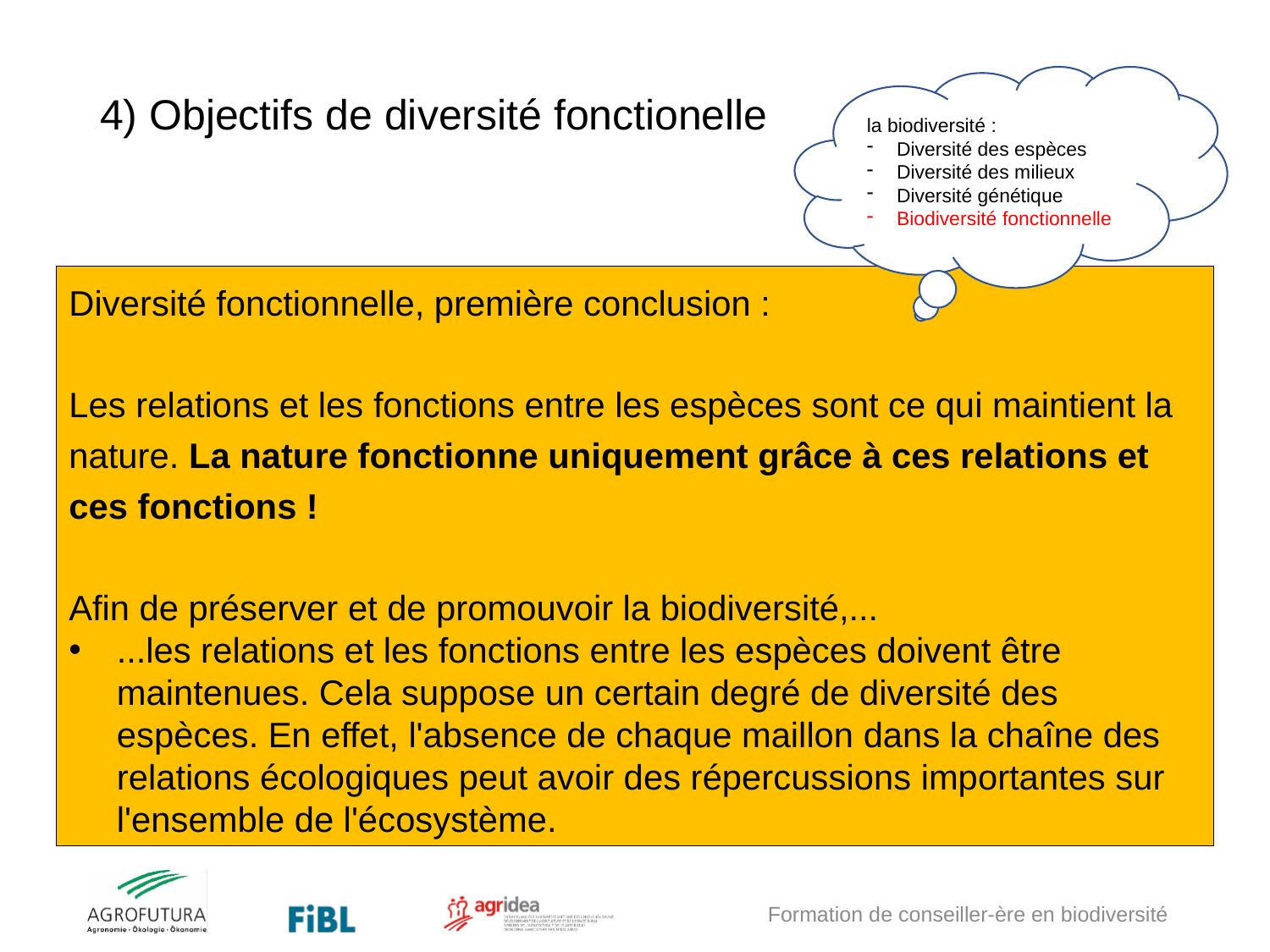

# 4) Objectifs de diversité fonctionelle
la biodiversité :
Diversité des espèces
Diversité des milieux
Diversité génétique
Biodiversité fonctionnelle
Diversité fonctionnelle, première conclusion :

Les relations et les fonctions entre les espèces sont ce qui maintient la nature. La nature fonctionne uniquement grâce à ces relations et ces fonctions !

Afin de préserver et de promouvoir la biodiversité,...
...les relations et les fonctions entre les espèces doivent être maintenues. Cela suppose un certain degré de diversité des espèces. En effet, l'absence de chaque maillon dans la chaîne des relations écologiques peut avoir des répercussions importantes sur l'ensemble de l'écosystème.
Formation de conseiller-ère en biodiversité